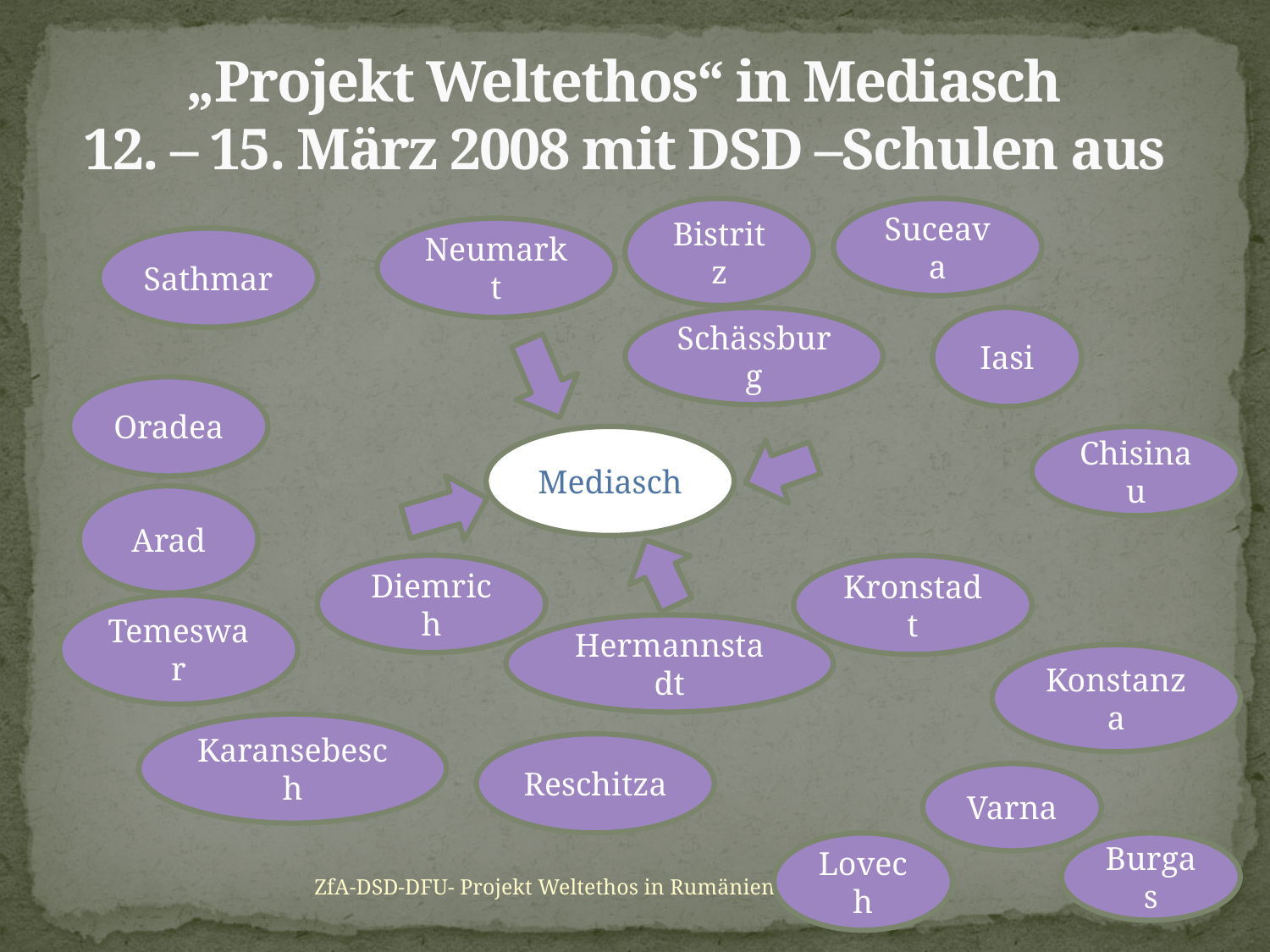

# „Projekt Weltethos“ in Mediasch 12. – 15. März 2008 mit DSD –Schulen aus
Bistritz
Suceava
Neumarkt
Sathmar
Schässburg
Iasi

Oradea
Mediasch
Chisinau

Arad

Diemrich
Kronstadt
Temeswar
Hermannstadt
Konstanza
Karansebesch
Reschitza
Varna
Lovech
Burgas
4
ZfA-DSD-DFU- Projekt Weltethos in Rumänien
01.09.2007